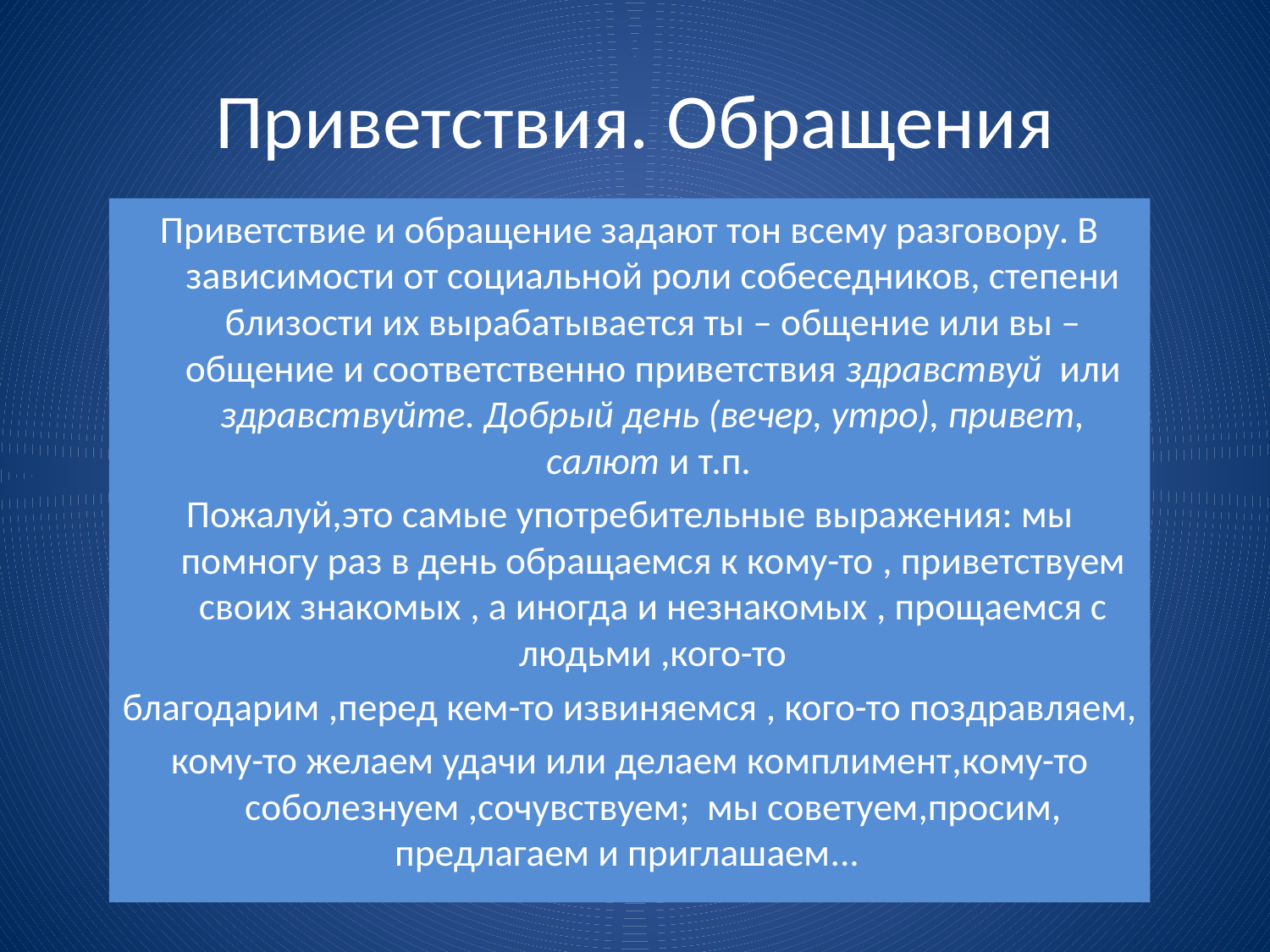

# Приветствия. Обращения
Приветствие и обращение задают тон всему разговору. В зависимости от социальной роли собеседников, степени близости их вырабатывается ты – общение или вы – общение и соответственно приветствия здравствуй  или здравствуйте. Добрый день (вечер, утро), привет, салют и т.п.
Пожалуй,это самые употребительные выражения: мы помногу раз в день обращаемся к кому-то , приветствуем своих знакомых , а иногда и незнакомых , прощаемся с людьми ,кого-то
благодарим ,перед кем-то извиняемся , кого-то поздравляем,
кому-то желаем удачи или делаем комплимент,кому-то соболезнуем ,сочувствуем;  мы советуем,просим, предлагаем и приглашаем...